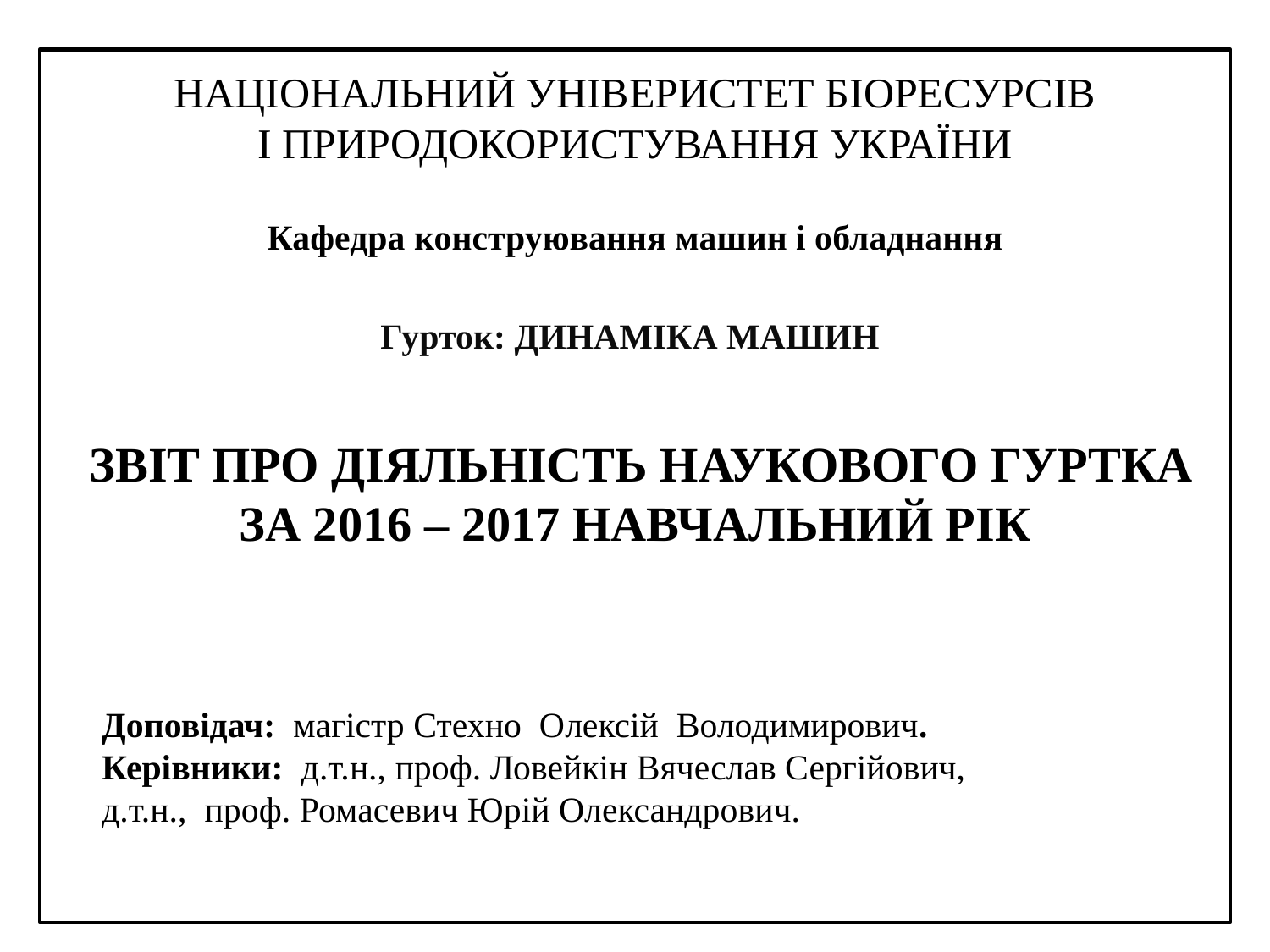

НАЦІОНАЛЬНИЙ УНІВЕРИСТЕТ БІОРЕСУРСІВ
І ПРИРОДОКОРИСТУВАННЯ УКРАЇНИ
Кафедра конструювання машин і обладнання
Гурток: ДИНАМІКА МАШИН
 ЗВІТ ПРО ДІЯЛЬНІСТЬ НАУКОВОГО ГУРТКА
ЗА 2016 – 2017 НАВЧАЛЬНИЙ РІК
Доповідач:  магістр Стехно  Олексій  Володимирович.
Керівники:  д.т.н., проф. Ловейкін Вячеслав Сергійович,
д.т.н.,  проф. Ромасевич Юрій Олександрович.